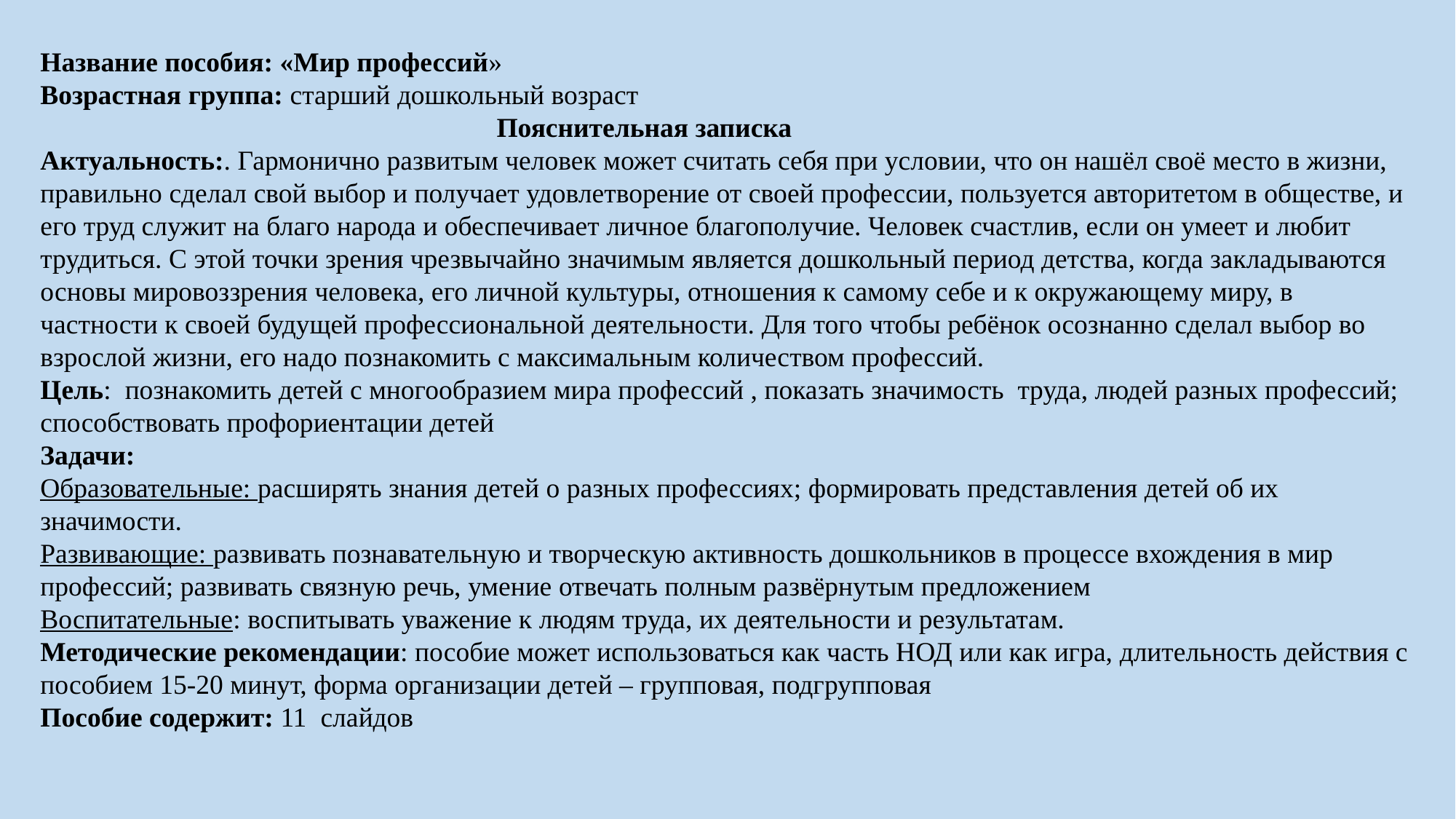

Название пособия: «Мир профессий»
Возрастная группа: старший дошкольный возраст
                                                                  Пояснительная записка
Актуальность:. Гармонично развитым человек может считать себя при условии, что он нашёл своё место в жизни, правильно сделал свой выбор и получает удовлетворение от своей профессии, пользуется авторитетом в обществе, и его труд служит на благо народа и обеспечивает личное благополучие. Человек счастлив, если он умеет и любит трудиться. С этой точки зрения чрезвычайно значимым является дошкольный период детства, когда закладываются основы мировоззрения человека, его личной культуры, отношения к самому себе и к окружающему миру, в частности к своей будущей профессиональной деятельности. Для того чтобы ребёнок осознанно сделал выбор во взрослой жизни, его надо познакомить с максимальным количеством профессий.
Цель:  познакомить детей с многообразием мира профессий , показать значимость  труда, людей разных профессий; способствовать профориентации детей
Задачи:
Образовательные: расширять знания детей о разных профессиях; формировать представления детей об их  значимости.
Развивающие: развивать познавательную и творческую активность дошкольников в процессе вхождения в мир профессий; развивать связную речь, умение отвечать полным развёрнутым предложением
Воспитательные: воспитывать уважение к людям труда, их деятельности и результатам.
Методические рекомендации: пособие может использоваться как часть НОД или как игра, длительность действия с пособием 15-20 минут, форма организации детей – групповая, подгрупповая
Пособие содержит: 11  слайдов